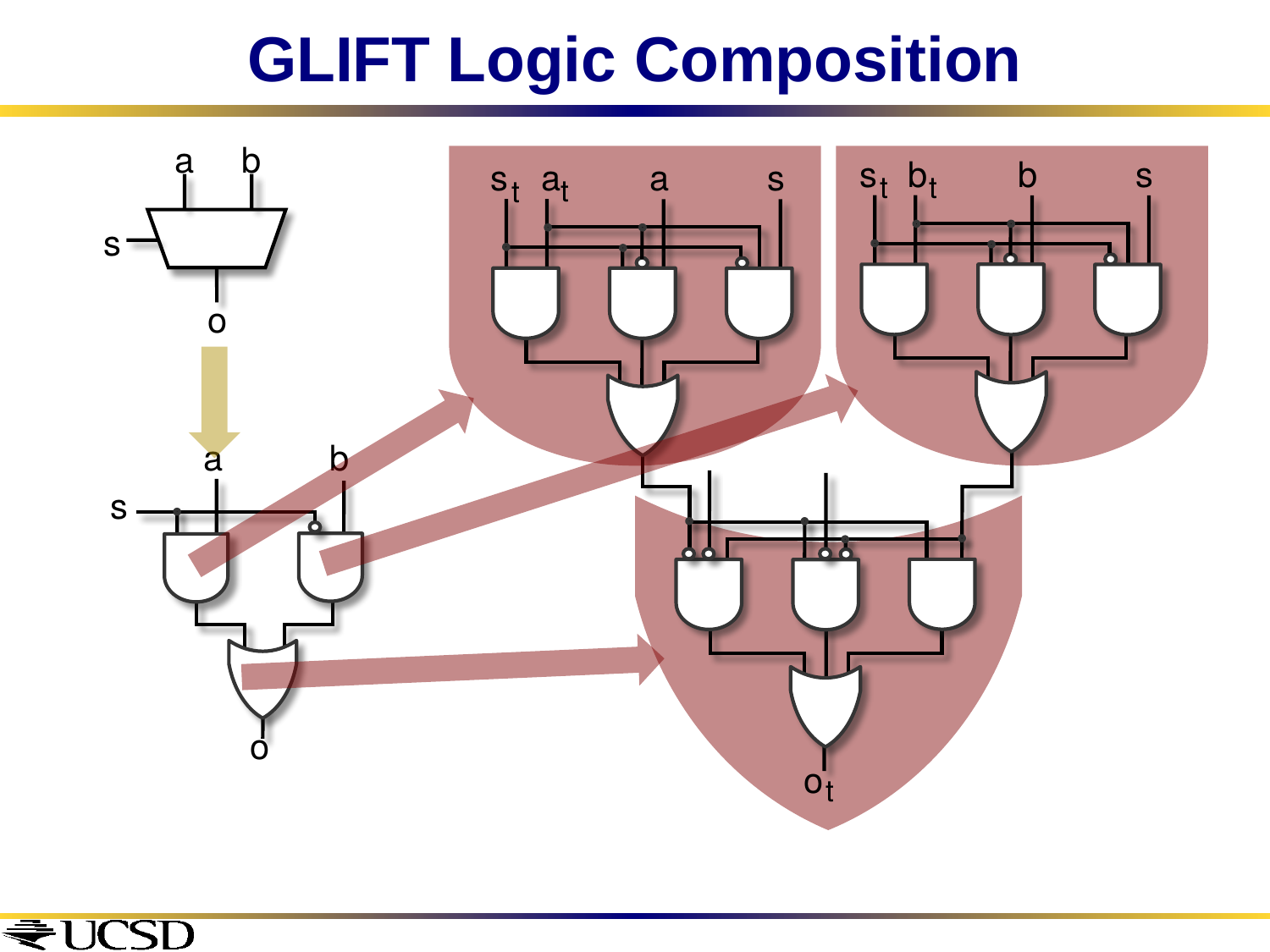

# GLIFT Logic Composition

a
b

s

o
s
b
b
s
t
t

s
a
a
s
t
t

a
b

s

o

o
t